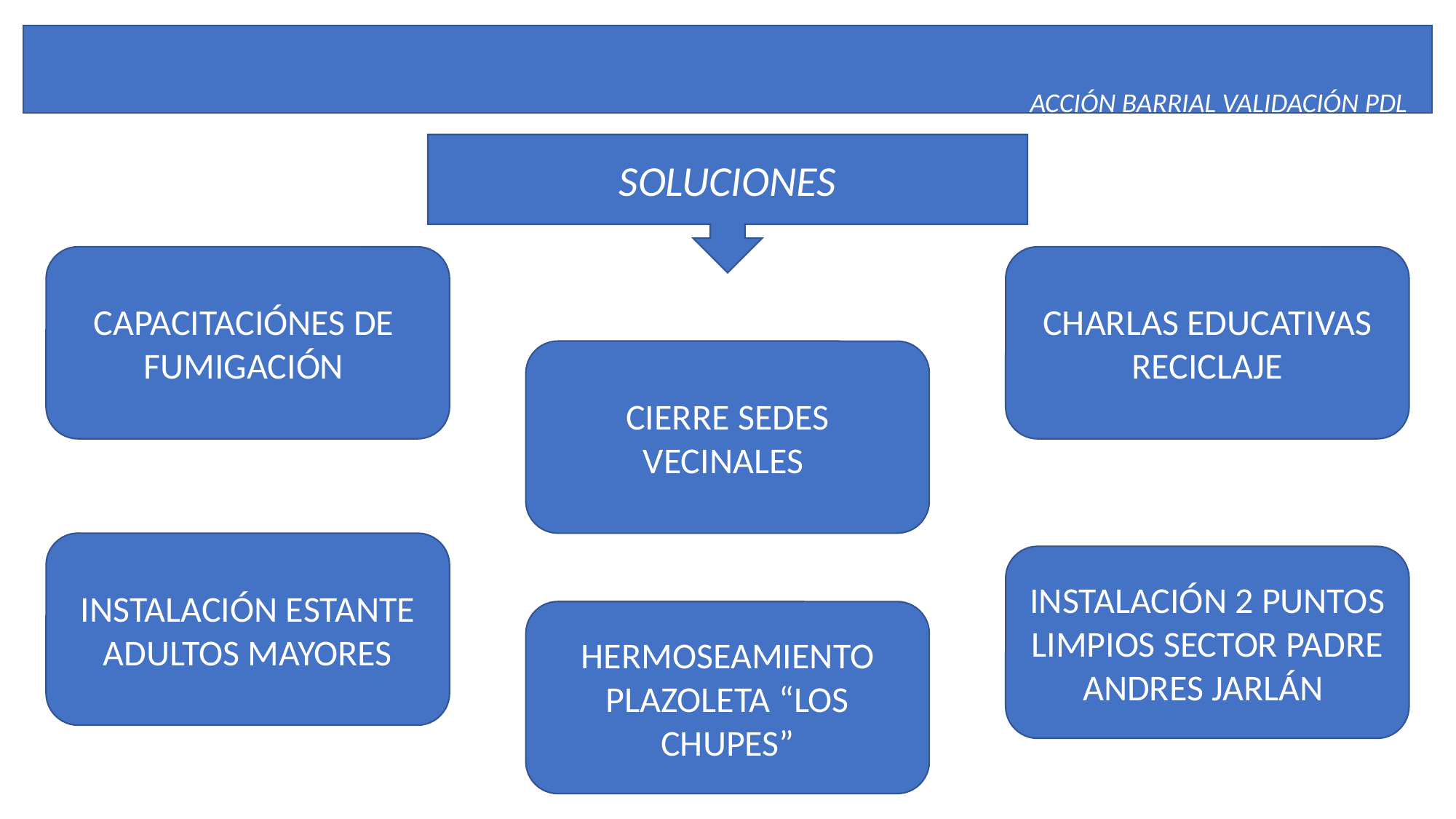

ACCIÓN BARRIAL VALIDACIÓN PDL

SOLUCIONES
CAPACITACIÓNES DE  FUMIGACIÓN
CHARLAS EDUCATIVAS RECICLAJE
CIERRE SEDES VECINALES
INSTALACIÓN ESTANTE ADULTOS MAYORES
INSTALACIÓN 2 PUNTOS LIMPIOS SECTOR PADRE ANDRES JARLÁN
HERMOSEAMIENTO PLAZOLETA “LOS CHUPES”